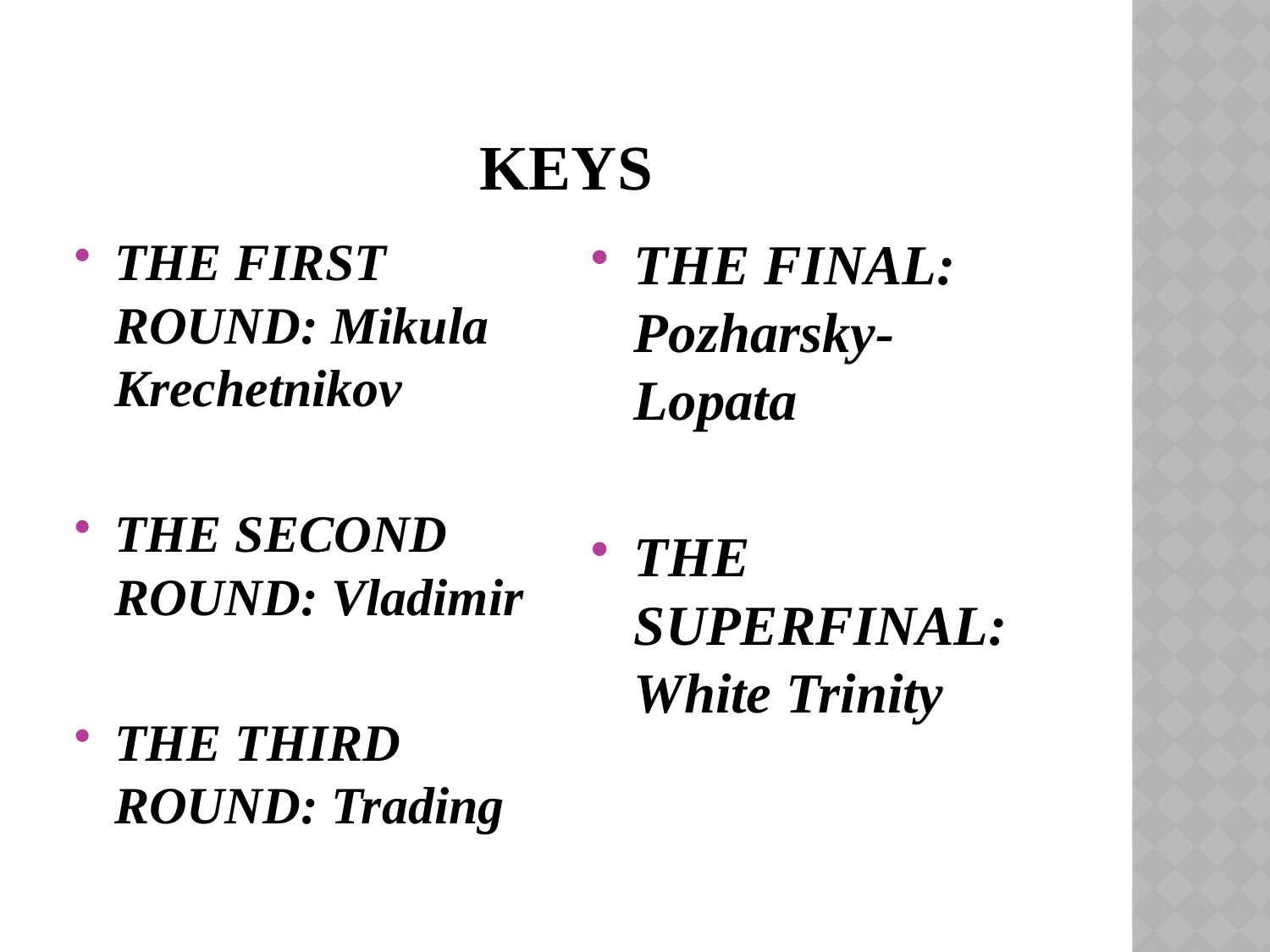

# KEYS
THE FIRST ROUND: Mikula Krechetnikov

THE SECOND ROUND: Vladimir

THE THIRD ROUND: Trading
THE FINAL: Pozharsky-Lopata

THE SUPERFINAL: White Trinity